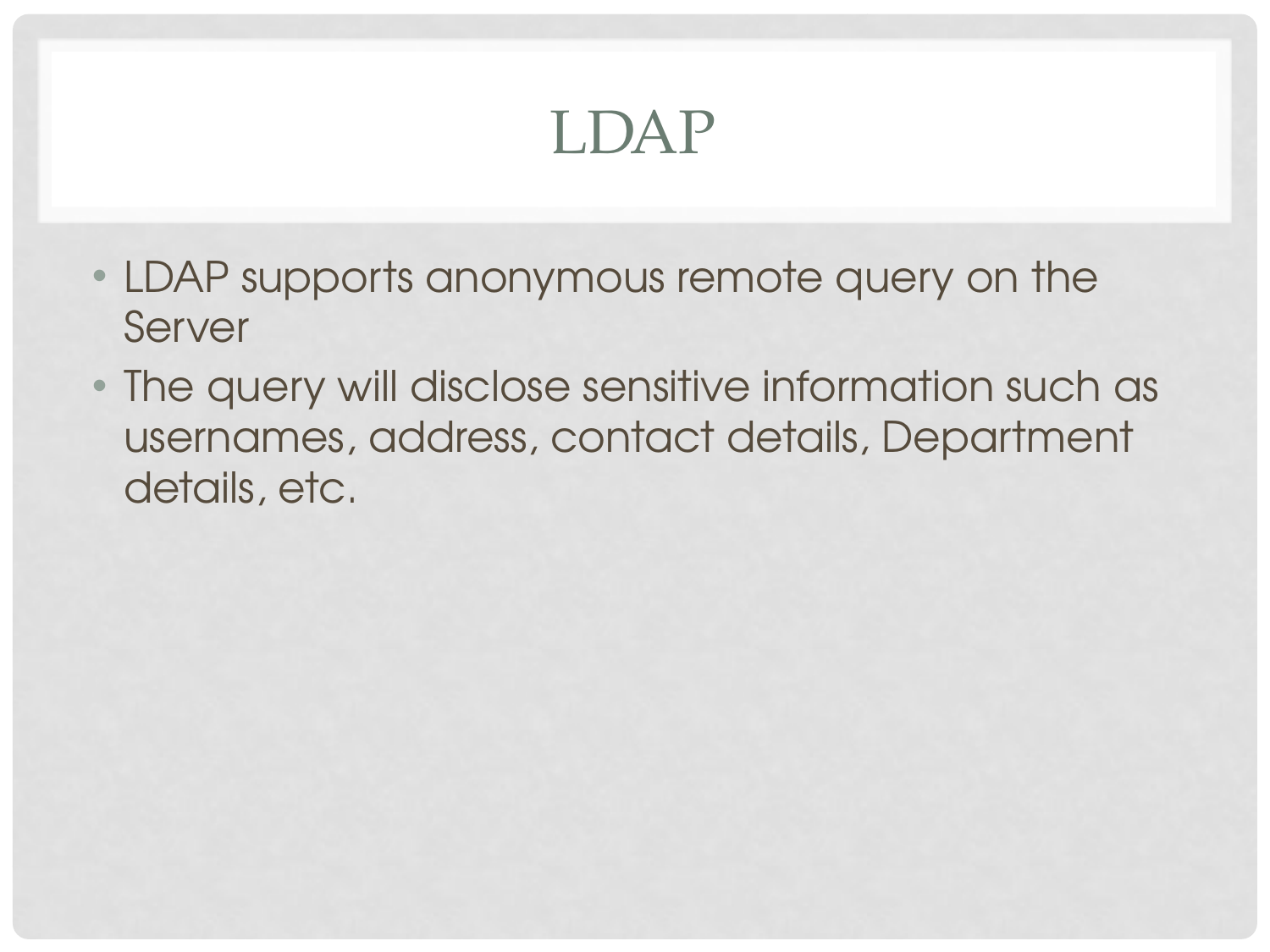

# ldap
LDAP supports anonymous remote query on the Server
The query will disclose sensitive information such as usernames, address, contact details, Department details, etc.